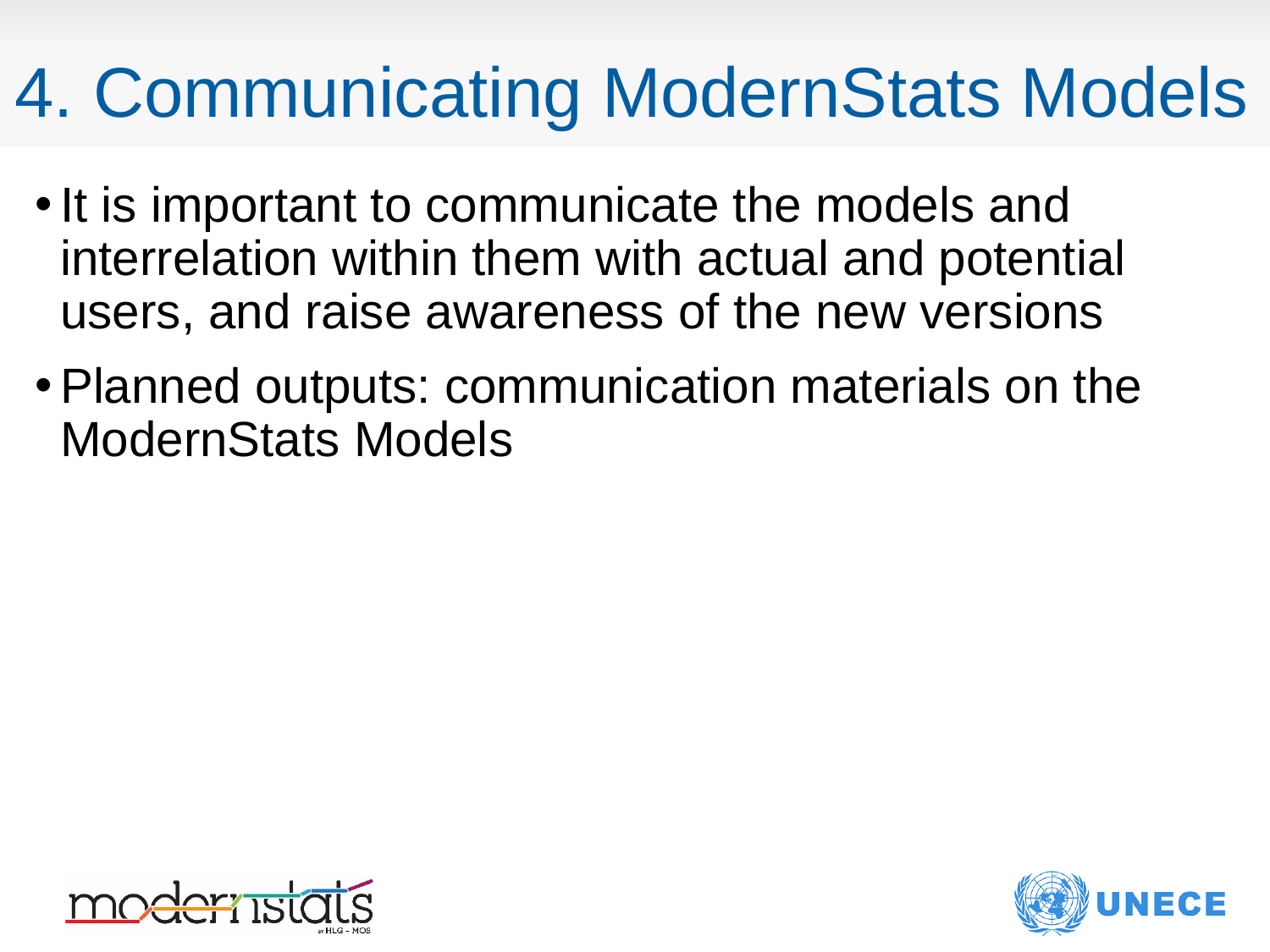

# 4. Communicating ModernStats Models
It is important to communicate the models and interrelation within them with actual and potential users, and raise awareness of the new versions
Planned outputs: communication materials on the ModernStats Models